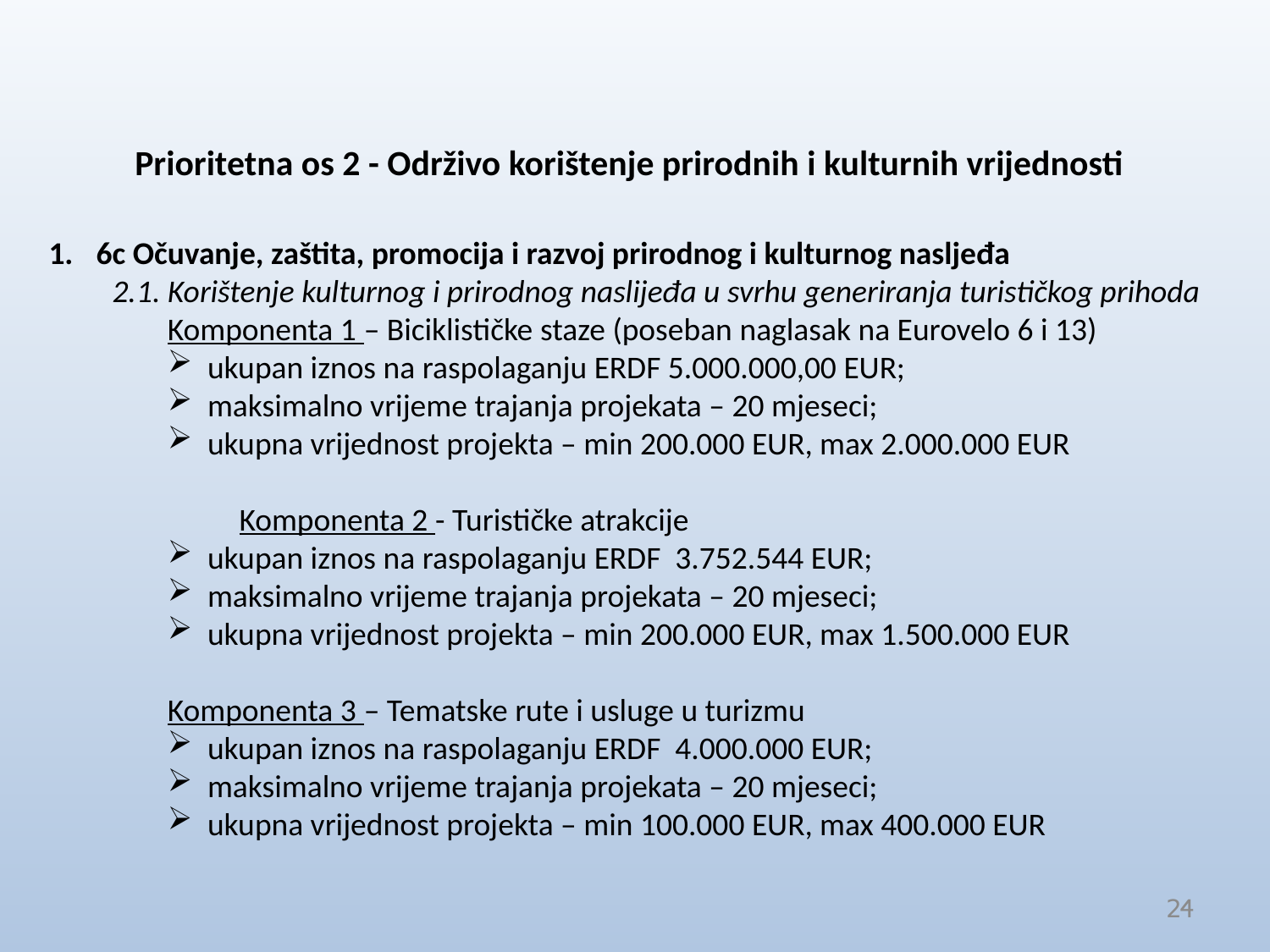

# Prioritetna os 2 - Održivo korištenje prirodnih i kulturnih vrijednosti
6c Očuvanje, zaštita, promocija i razvoj prirodnog i kulturnog nasljeđa
2.1. Korištenje kulturnog i prirodnog naslijeđa u svrhu generiranja turističkog prihoda
Komponenta 1 – Biciklističke staze (poseban naglasak na Eurovelo 6 i 13)
ukupan iznos na raspolaganju ERDF 5.000.000,00 EUR;
maksimalno vrijeme trajanja projekata – 20 mjeseci;
ukupna vrijednost projekta – min 200.000 EUR, max 2.000.000 EUR

	Komponenta 2 - Turističke atrakcije
ukupan iznos na raspolaganju ERDF  3.752.544 EUR;
maksimalno vrijeme trajanja projekata – 20 mjeseci;
ukupna vrijednost projekta – min 200.000 EUR, max 1.500.000 EUR

Komponenta 3 – Tematske rute i usluge u turizmu
ukupan iznos na raspolaganju ERDF  4.000.000 EUR;
maksimalno vrijeme trajanja projekata – 20 mjeseci;
ukupna vrijednost projekta – min 100.000 EUR, max 400.000 EUR

24